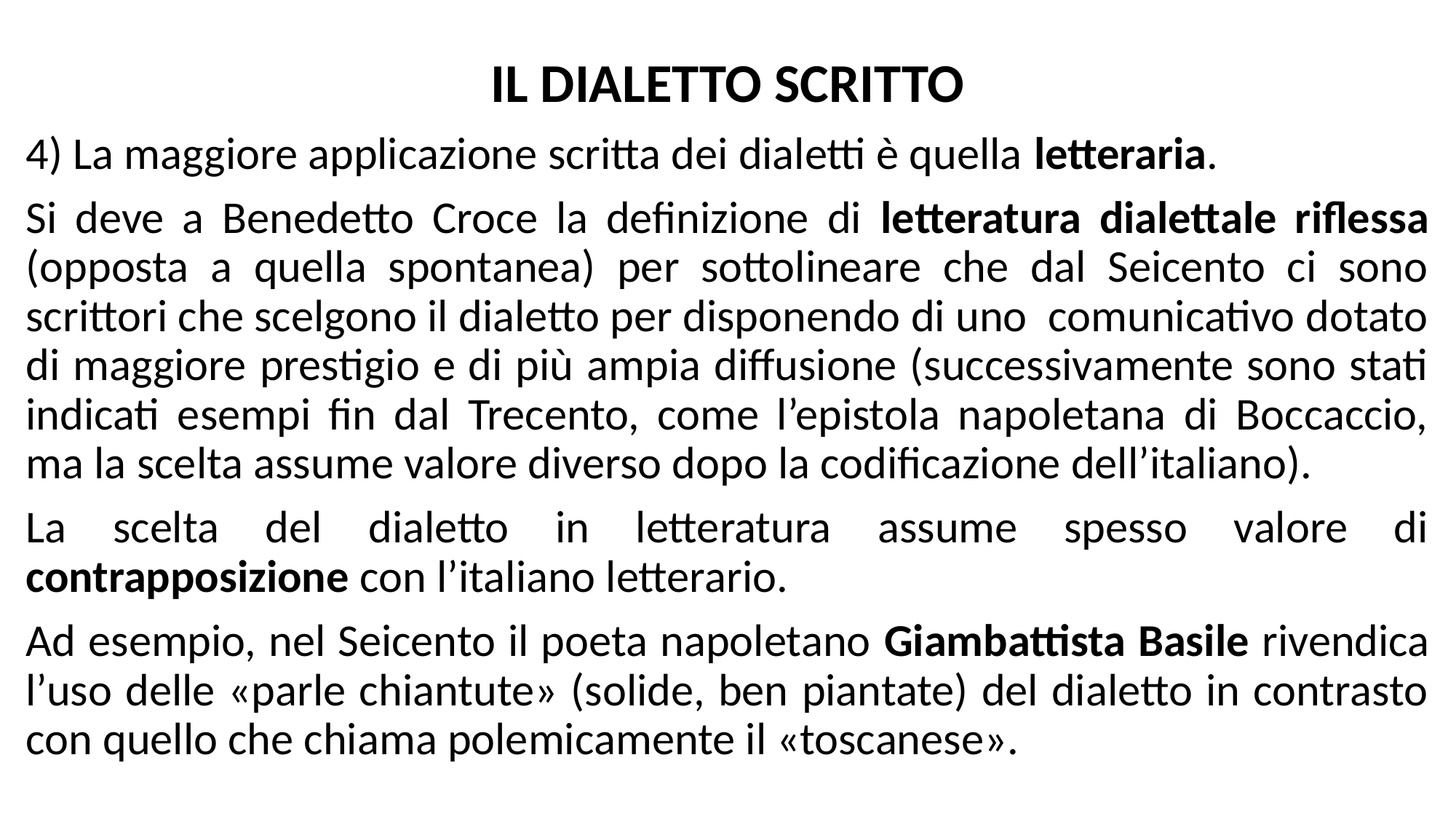

# IL DIALETTO SCRITTO
4) La maggiore applicazione scritta dei dialetti è quella letteraria.
Si deve a Benedetto Croce la definizione di letteratura dialettale riflessa (opposta a quella spontanea) per sottolineare che dal Seicento ci sono scrittori che scelgono il dialetto per disponendo di uno  comunicativo dotato di maggiore prestigio e di più ampia diffusione (successivamente sono stati indicati esempi fin dal Trecento, come l’epistola napoletana di Boccaccio, ma la scelta assume valore diverso dopo la codificazione dell’italiano).
La scelta del dialetto in letteratura assume spesso valore di contrapposizione con l’italiano letterario.
Ad esempio, nel Seicento il poeta napoletano Giambattista Basile rivendica l’uso delle «parle chiantute» (solide, ben piantate) del dialetto in contrasto con quello che chiama polemicamente il «toscanese».